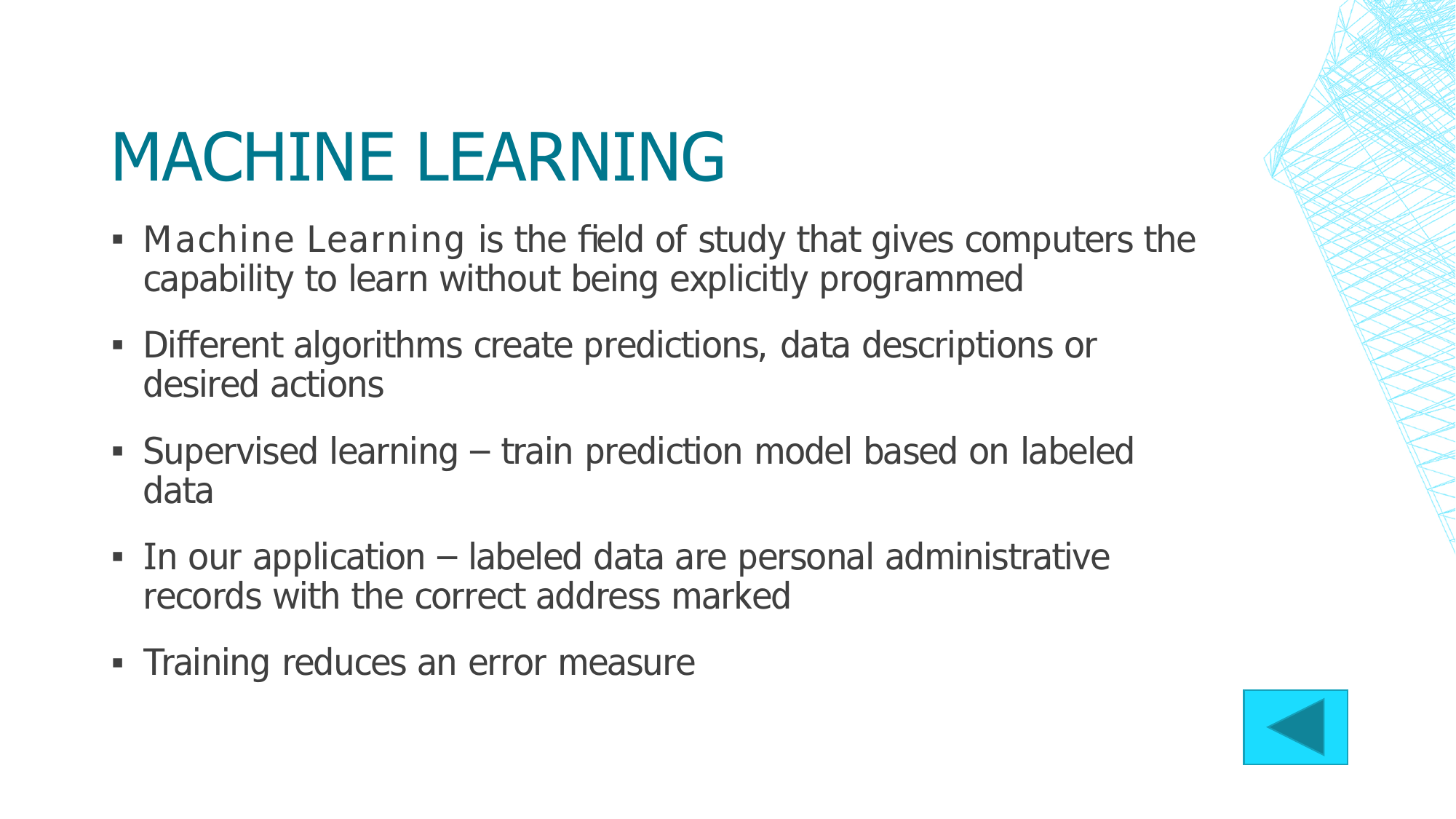

# Machine learning
Machine Learning is the field of study that gives computers the capability to learn without being explicitly programmed
Different algorithms create predictions, data descriptions or desired actions
Supervised learning – train prediction model based on labeled data
In our application – labeled data are personal administrative records with the correct address marked
Training reduces an error measure